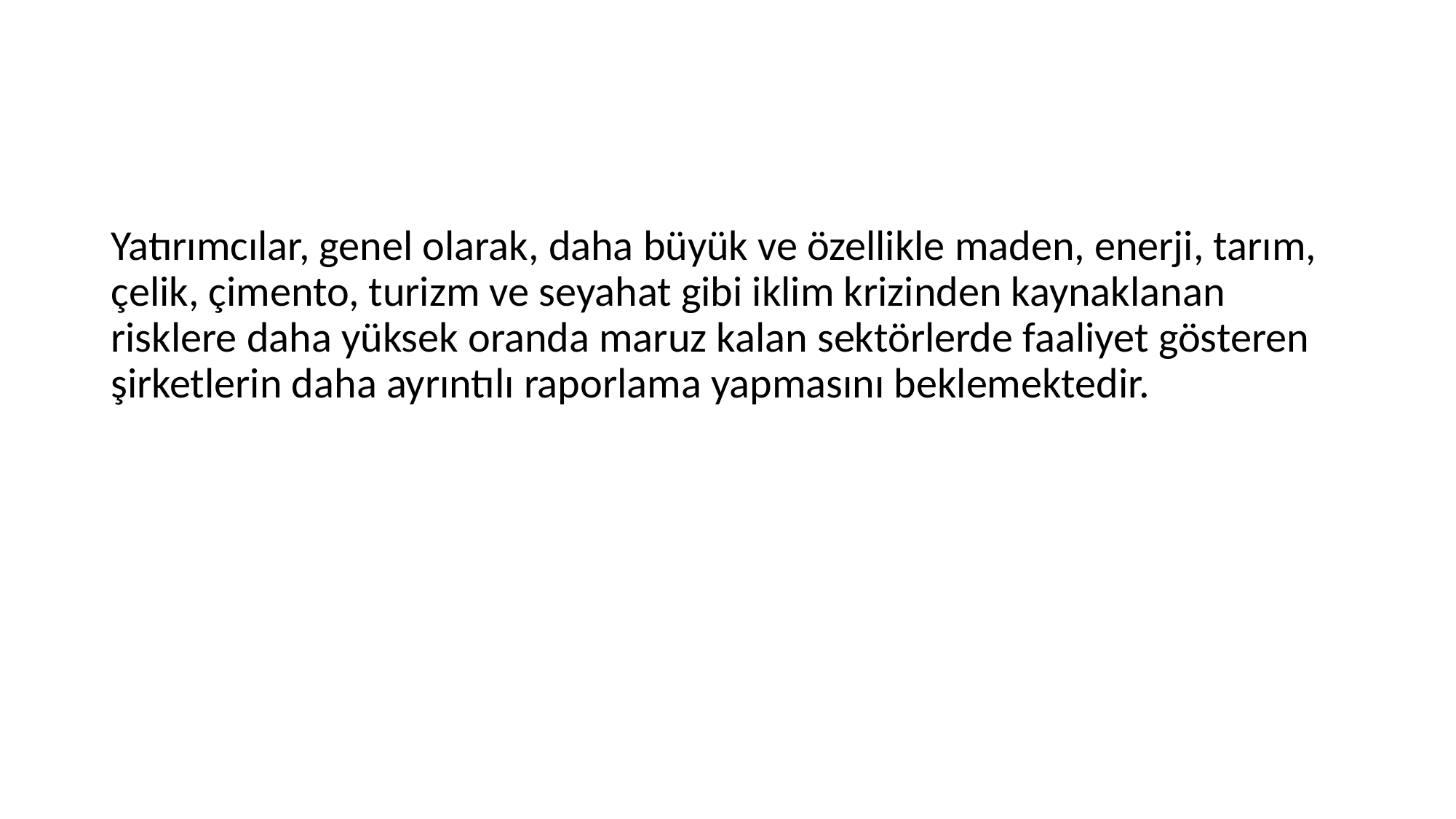

#
Yatırımcılar, genel olarak, daha büyük ve özellikle maden, enerji, tarım, çelik, çimento, turizm ve seyahat gibi iklim krizinden kaynaklanan risklere daha yüksek oranda maruz kalan sektörlerde faaliyet gösteren şirketlerin daha ayrıntılı raporlama yapmasını beklemektedir.